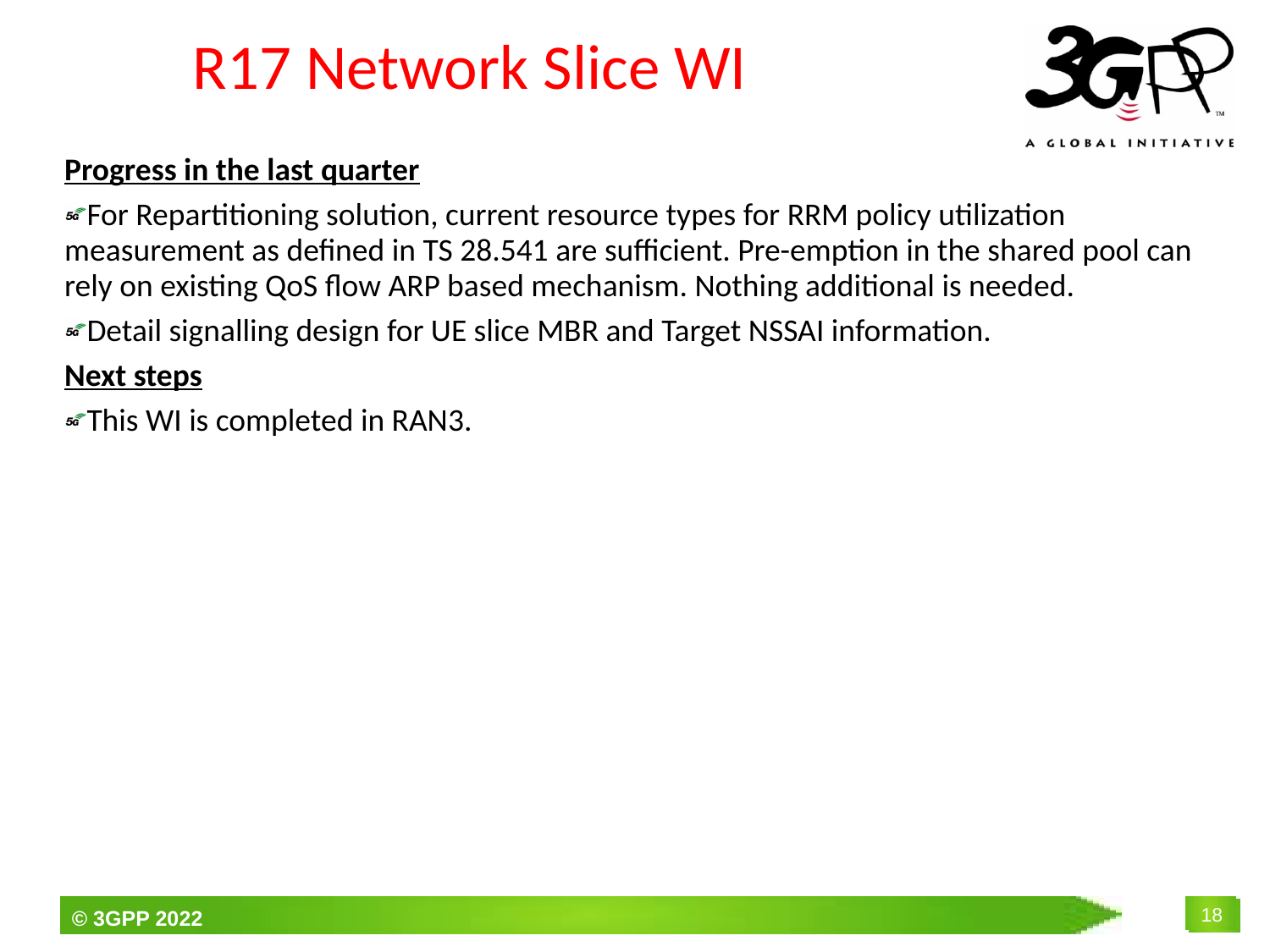

# R17 Network Slice WI
Progress in the last quarter
For Repartitioning solution, current resource types for RRM policy utilization measurement as defined in TS 28.541 are sufficient. Pre-emption in the shared pool can rely on existing QoS flow ARP based mechanism. Nothing additional is needed.
Detail signalling design for UE slice MBR and Target NSSAI information.
Next steps
This WI is completed in RAN3.

18